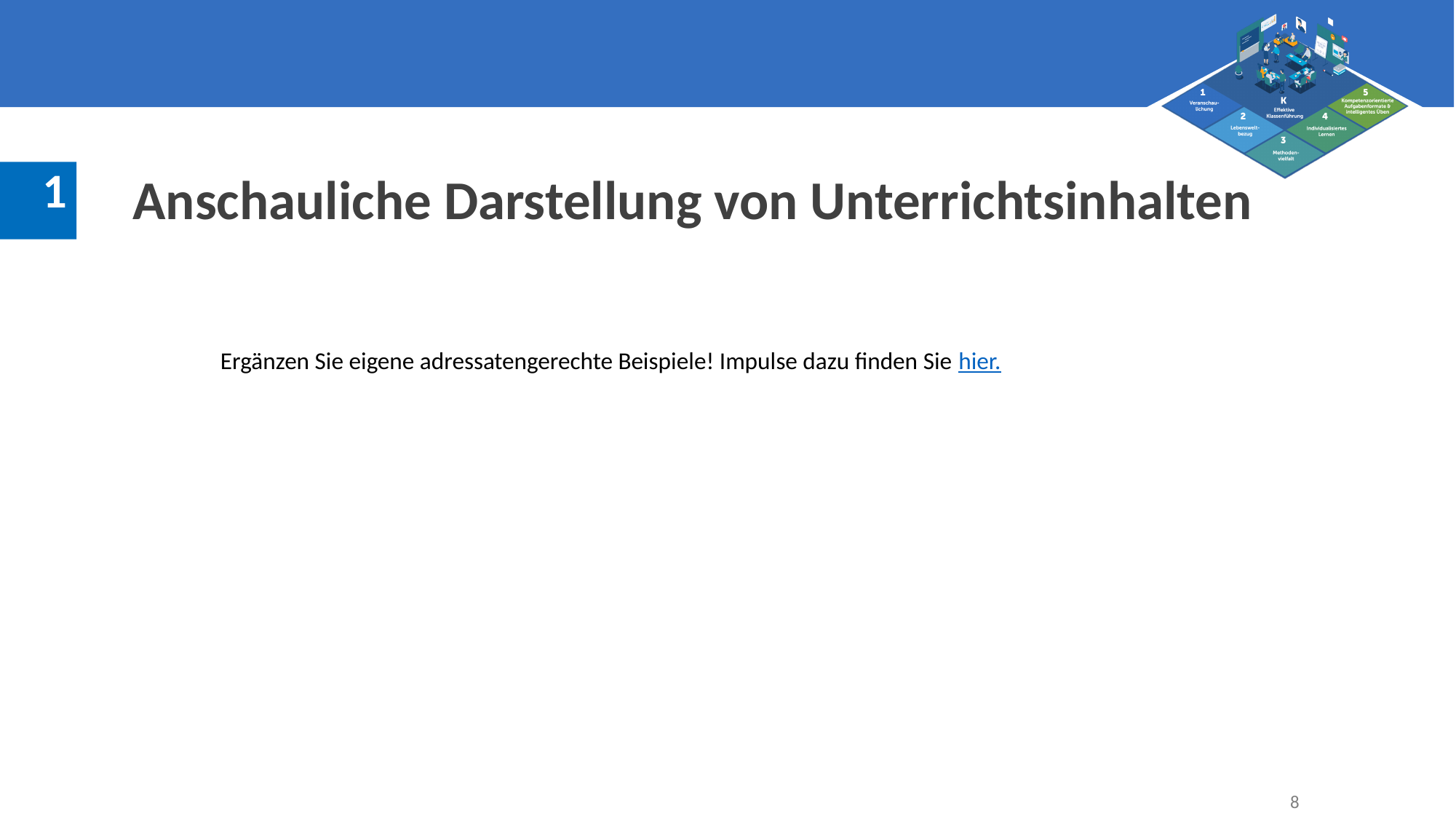

Anschauliche Darstellung von Unterrichtsinhalten

Ergänzen Sie eigene adressatengerechte Beispiele! Impulse dazu finden Sie hier.
8